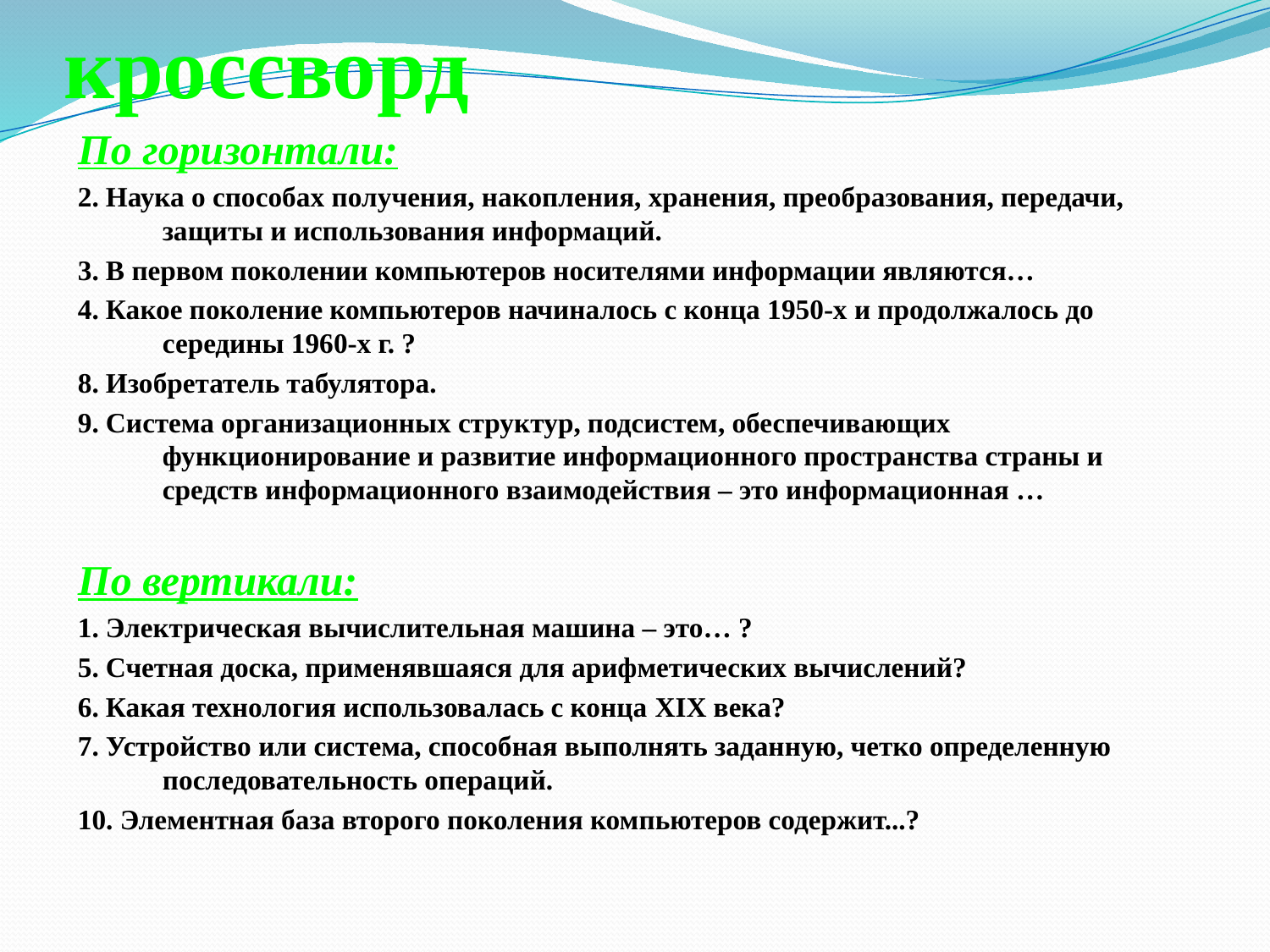

# кроссворд
По горизонтали:
2. Наука о способах получения, накопления, хранения, преобразования, передачи, защиты и использования информаций.
3. В первом поколении компьютеров носителями информации являются…
4. Какое поколение компьютеров начиналось с конца 1950-х и продолжалось до середины 1960-х г. ?
8. Изобретатель табулятора.
9. Система организационных структур, подсистем, обеспечивающих функционирование и развитие информационного пространства страны и средств информационного взаимодействия – это информационная …

По вертикали:
1. Электрическая вычислительная машина – это… ?
5. Счетная доска, применявшаяся для арифметических вычислений?
6. Какая технология использовалась с конца XIX века?
7. Устройство или система, способная выполнять заданную, четко определенную последовательность операций.
10. Элементная база второго поколения компьютеров содержит...?